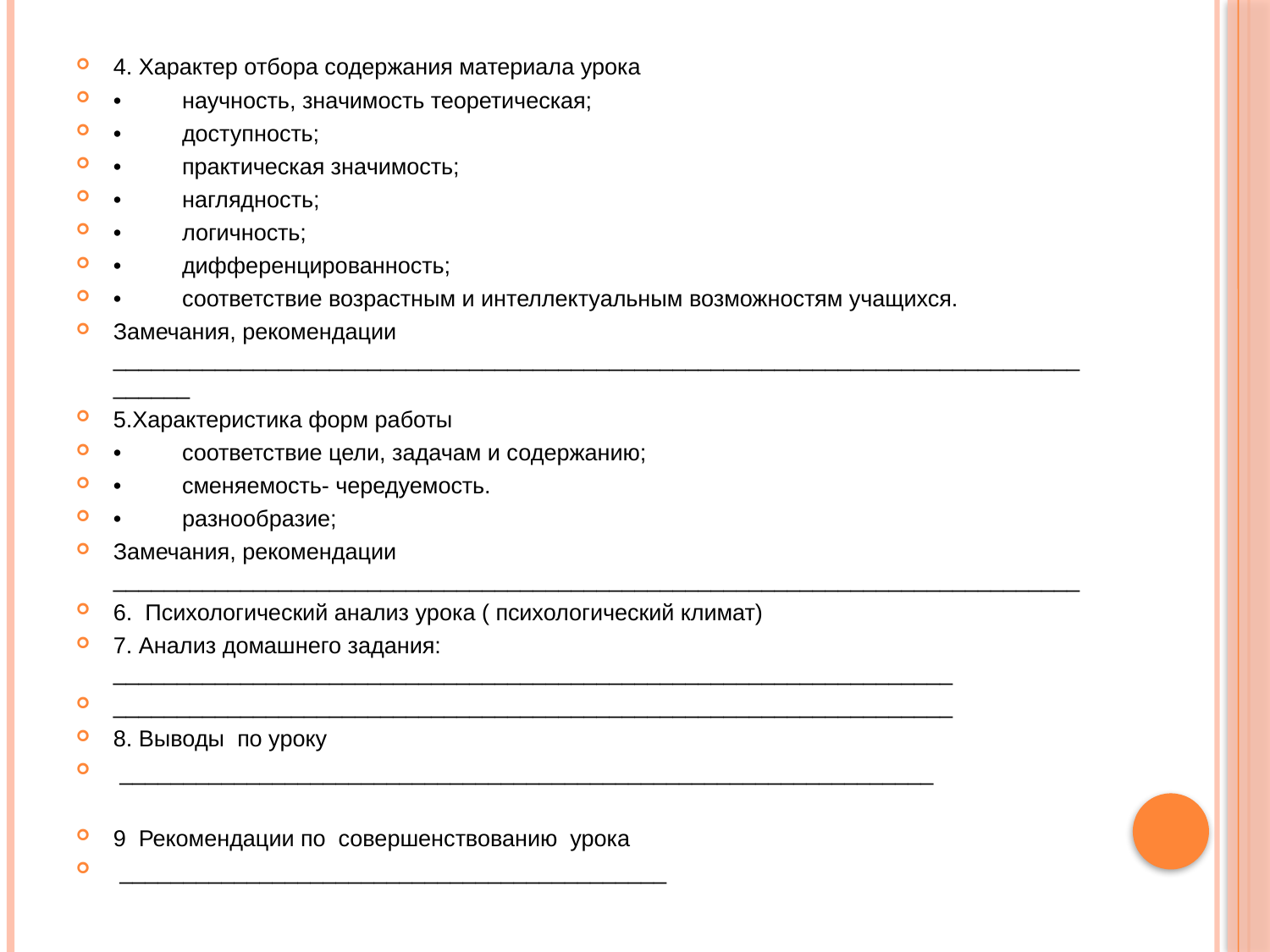

4. Характер отбора содержания материала урока
•	научность, значимость теоретическая;
•	доступность;
•	практическая значимость;
•	наглядность;
•	логичность;
•	дифференцированность;
•	соответствие возрастным и интеллектуальным возможностям учащихся.
Замечания, рекомендации __________________________________________________________________________________
5.Характеристика форм работы
•	соответствие цели, задачам и содержанию;
•	сменяемость- чередуемость.
•	разнообразие;
Замечания, рекомендации ____________________________________________________________________________
6.  Психологический анализ урока ( психологический климат)
7. Анализ домашнего задания: __________________________________________________________________
__________________________________________________________________
8. Выводы  по уроку
 ________________________________________________________________

9  Рекомендации по  совершенствованию  урока
 ___________________________________________